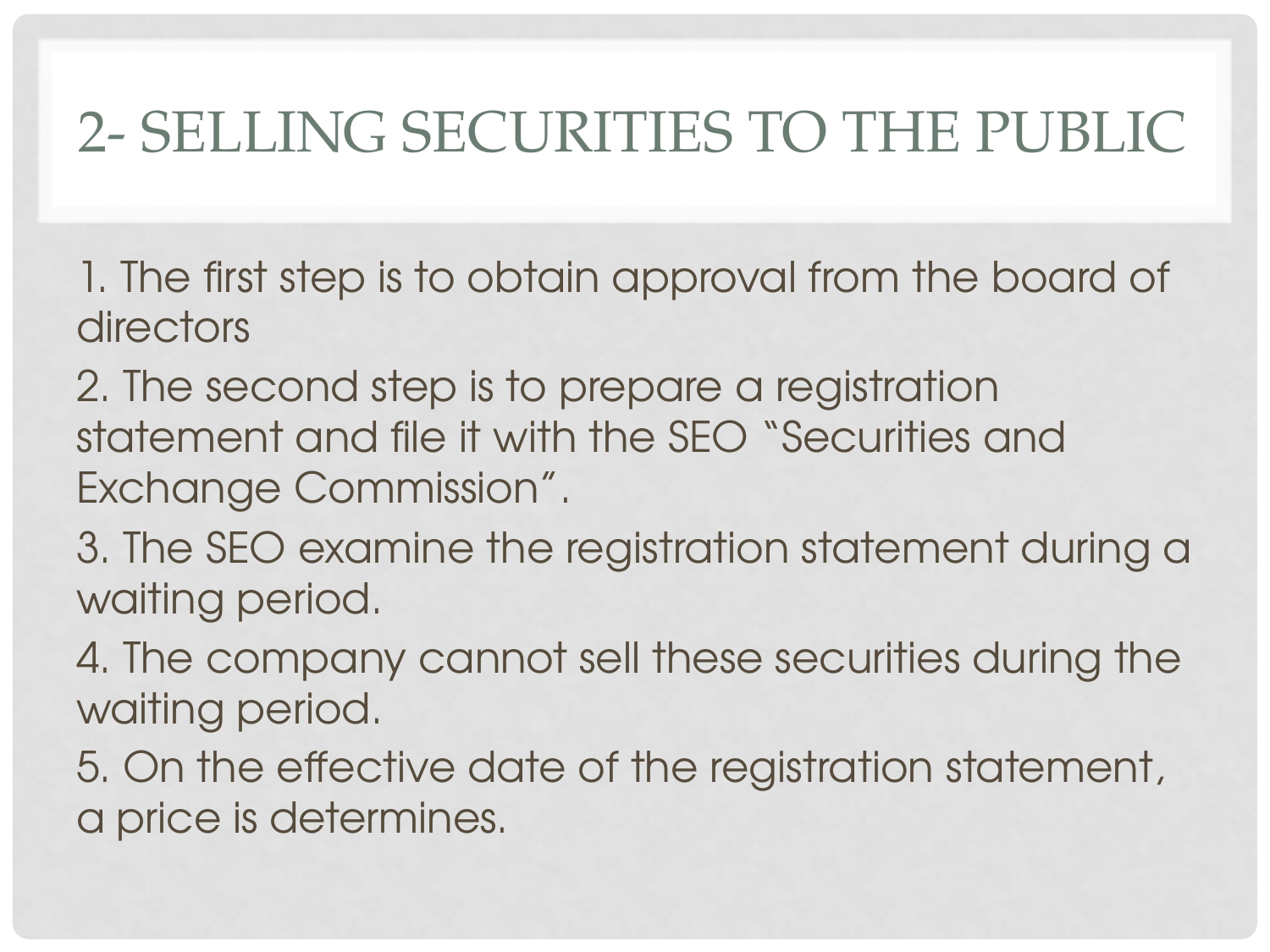

# 2- SELLING SECURITIES TO THE PUBLIC
1. The first step is to obtain approval from the board of directors
2. The second step is to prepare a registration statement and file it with the SEO “Securities and Exchange Commission”.
3. The SEO examine the registration statement during a waiting period.
4. The company cannot sell these securities during the waiting period.
5. On the effective date of the registration statement, a price is determines.